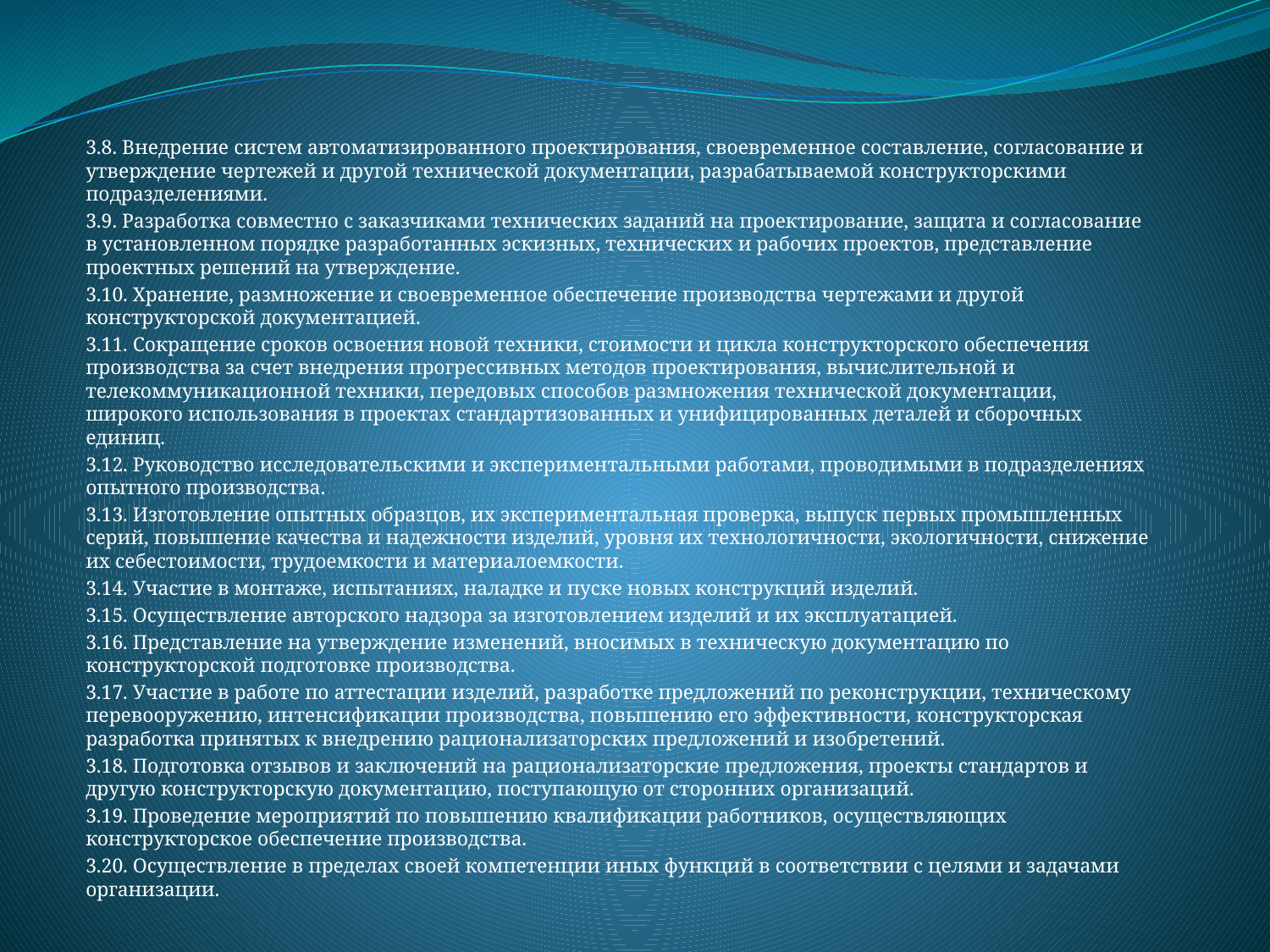

#
3.8. Внедрение систем автоматизированного проектирования, своевременное составление, согласование и утверждение чертежей и другой технической документации, разрабатываемой конструкторскими подразделениями.
3.9. Разработка совместно с заказчиками технических заданий на проектирование, защита и согласование в установленном порядке разработанных эскизных, технических и рабочих проектов, представление проектных решений на утверждение.
3.10. Хранение, размножение и своевременное обеспечение производства чертежами и другой конструкторской документацией.
3.11. Сокращение сроков освоения новой техники, стоимости и цикла конструкторского обеспечения производства за счет внедрения прогрессивных методов проектирования, вычислительной и телекоммуникационной техники, передовых способов размножения технической документации, широкого использования в проектах стандартизованных и унифицированных деталей и сборочных единиц.
3.12. Руководство исследовательскими и экспериментальными работами, проводимыми в подразделениях опытного производства.
3.13. Изготовление опытных образцов, их экспериментальная проверка, выпуск первых промышленных серий, повышение качества и надежности изделий, уровня их технологичности, экологичности, снижение их себестоимости, трудоемкости и материалоемкости.
3.14. Участие в монтаже, испытаниях, наладке и пуске новых конструкций изделий.
3.15. Осуществление авторского надзора за изготовлением изделий и их эксплуатацией.
3.16. Представление на утверждение изменений, вносимых в техническую документацию по конструкторской подготовке производства.
3.17. Участие в работе по аттестации изделий, разработке предложений по реконструкции, техническому перевооружению, интенсификации производства, повышению его эффективности, конструкторская разработка принятых к внедрению рационализаторских предложений и изобретений.
3.18. Подготовка отзывов и заключений на рационализаторские предложения, проекты стандартов и другую конструкторскую документацию, поступающую от сторонних организаций.
3.19. Проведение мероприятий по повышению квалификации работников, осуществляющих конструкторское обеспечение производства.
3.20. Осуществление в пределах своей компетенции иных функций в соответствии с целями и задачами организации.